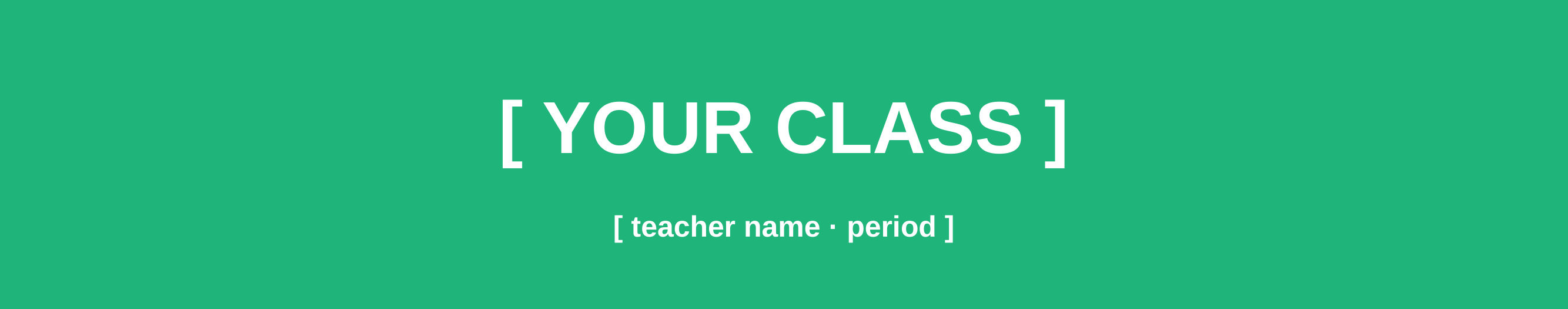

[ YOUR CLASS ]
[ teacher name · period ]